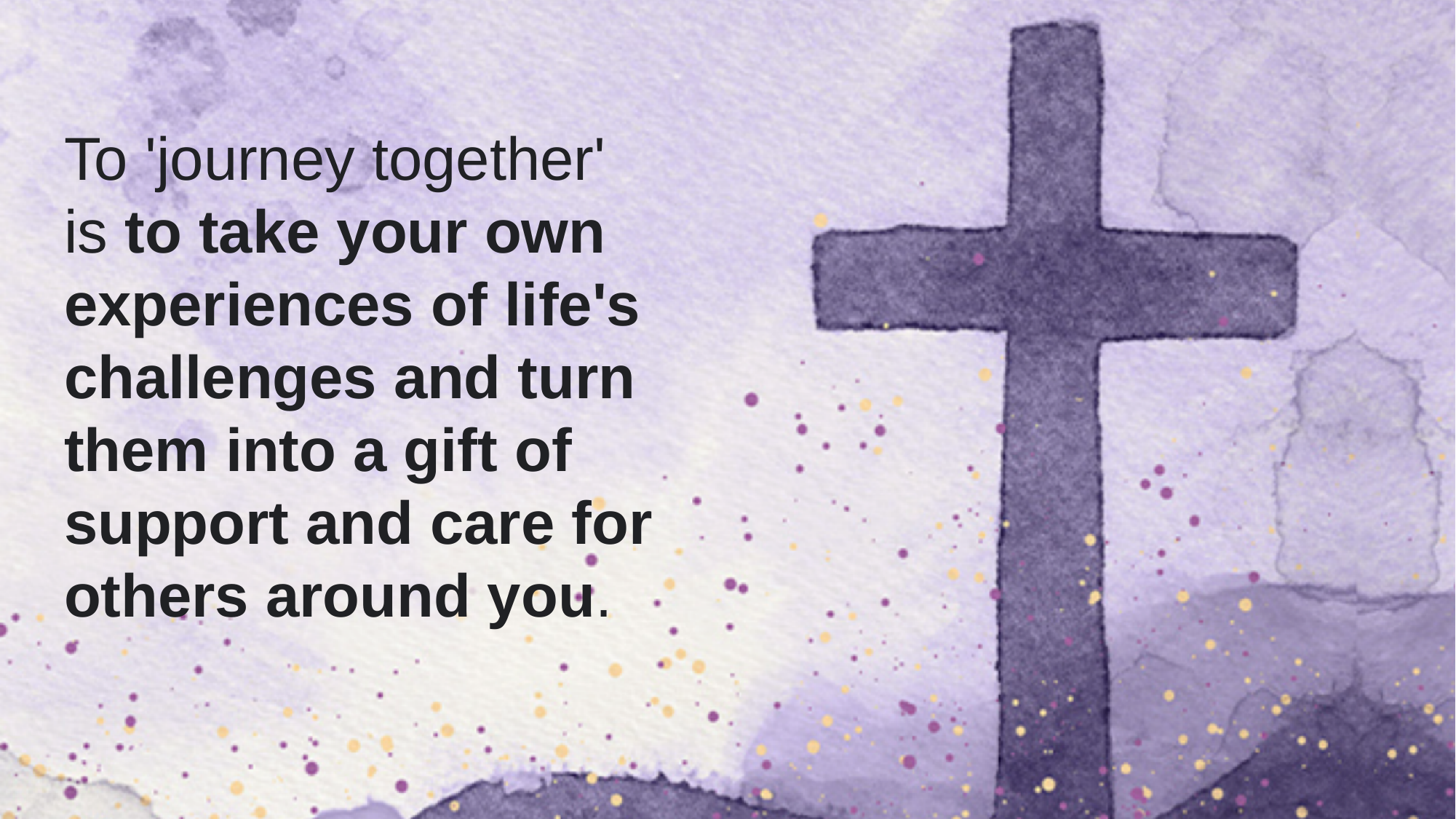

To 'journey together' is to take your own experiences of life's challenges and turn them into a gift of support and care for others around you.